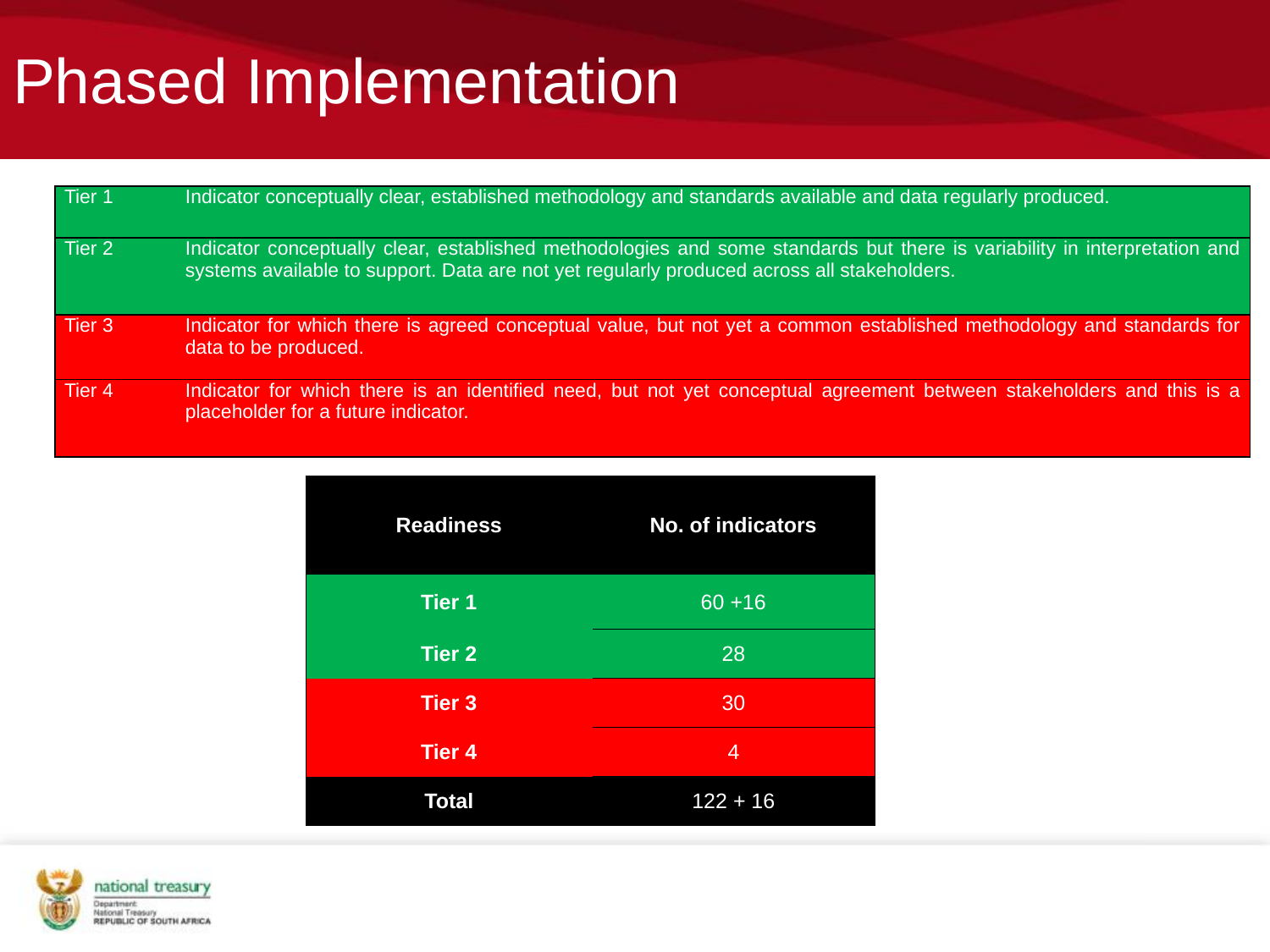

# Phased Implementation
| Tier 1 | Indicator conceptually clear, established methodology and standards available and data regularly produced. |
| --- | --- |
| Tier 2 | Indicator conceptually clear, established methodologies and some standards but there is variability in interpretation and systems available to support. Data are not yet regularly produced across all stakeholders. |
| Tier 3 | Indicator for which there is agreed conceptual value, but not yet a common established methodology and standards for data to be produced. |
| Tier 4 | Indicator for which there is an identified need, but not yet conceptual agreement between stakeholders and this is a placeholder for a future indicator. |
| Readiness | No. of indicators |
| --- | --- |
| Tier 1 | 60 +16 |
| Tier 2 | 28 |
| Tier 3 | 30 |
| Tier 4 | 4 |
| Total | 122 + 16 |